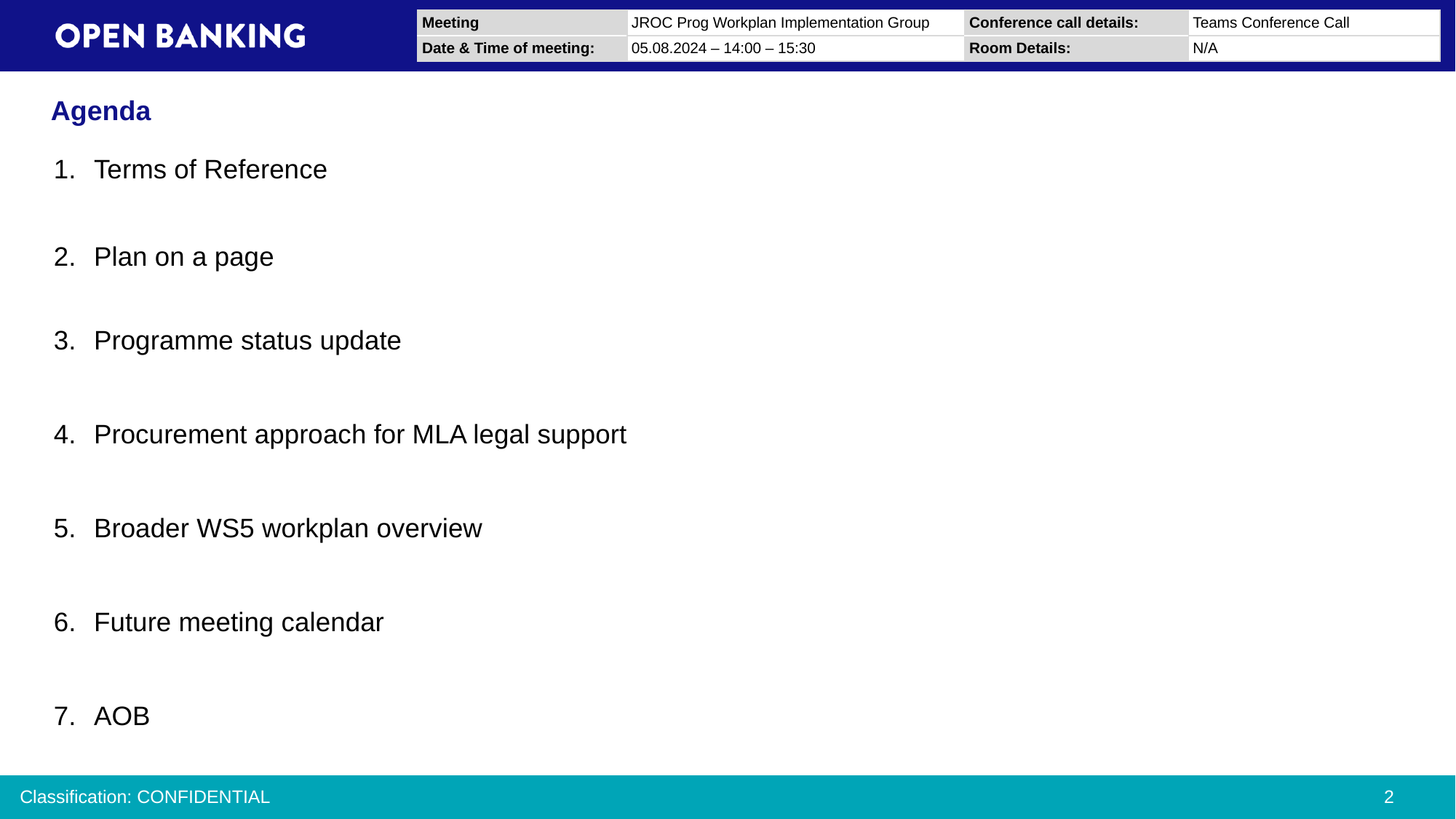

| Meeting | JROC Prog Workplan Implementation Group | Conference call details: | Teams Conference Call |
| --- | --- | --- | --- |
| Date & Time of meeting: | 05.08.2024 – 14:00 – 15:30 | Room Details: | N/A |
# Agenda
Terms of Reference

Plan on a page

Programme status update

Procurement approach for MLA legal support

Broader WS5 workplan overview

Future meeting calendar

AOB

Classification: CONFIDENTIAL
2